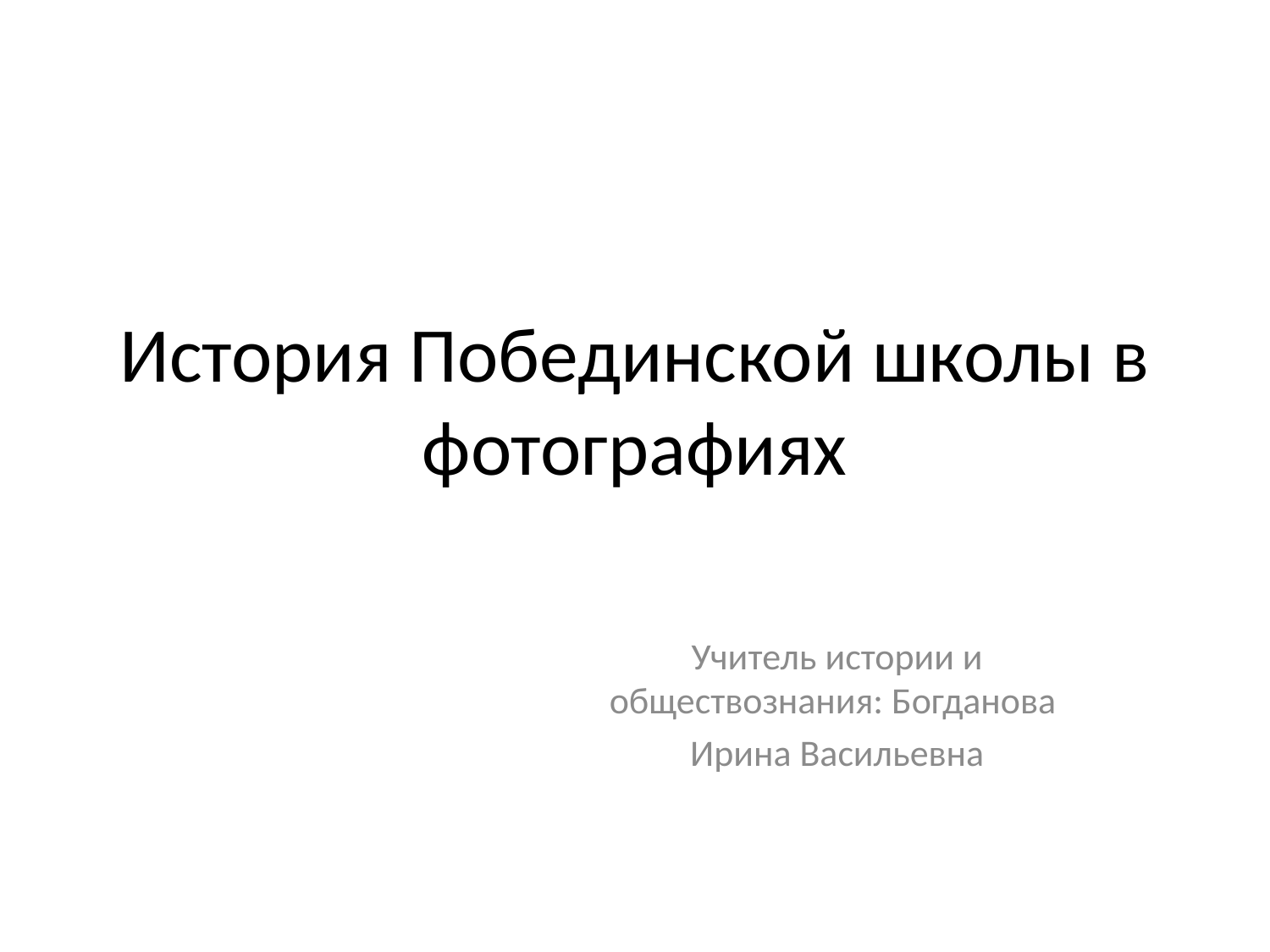

# История Побединской школы в фотографиях
Учитель истории и обществознания: Богданова
Ирина Васильевна